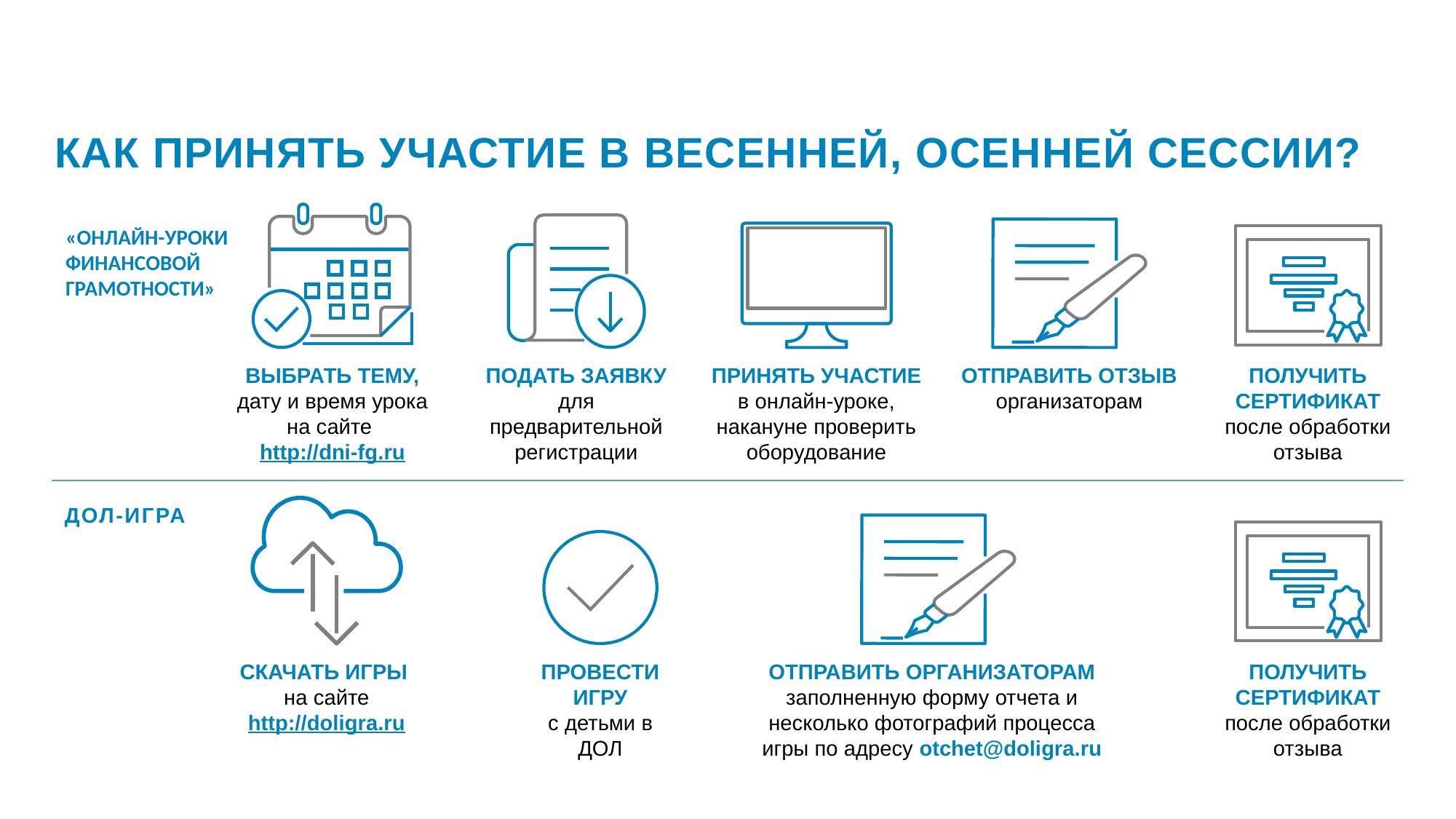

КАК ПРИНЯТЬ УЧАСТИЕ В ВЕСЕННЕЙ, ОСЕННЕЙ СЕССИИ?

ВЫБРАТЬ ТЕМУ,
дату и время урока на сайте
http://dni-fg.ru
«ОНЛАЙН-УРОКИ ФИНАНСОВОЙ ГРАМОТНОСТИ»

ПОДАТЬ ЗАЯВКУ
для предварительной регистрации

ОТПРАВИТЬ ОТЗЫВ
организаторам

ПРИНЯТЬ УЧАСТИЕ
в онлайн-уроке, накануне проверить оборудование

ПОЛУЧИТЬ СЕРТИФИКАТ
после обработки отзыва

СКАЧАТЬ ИГРЫ
 на сайте
http://doligra.ru
ДОЛ-ИГРА

ОТПРАВИТЬ ОРГАНИЗАТОРАМ заполненную форму отчета и несколько фотографий процесса игры по адресу otchet@doligra.ru

ПОЛУЧИТЬ СЕРТИФИКАТ
после обработки отзыва

ПРОВЕСТИ ИГРУ
с детьми в ДОЛ